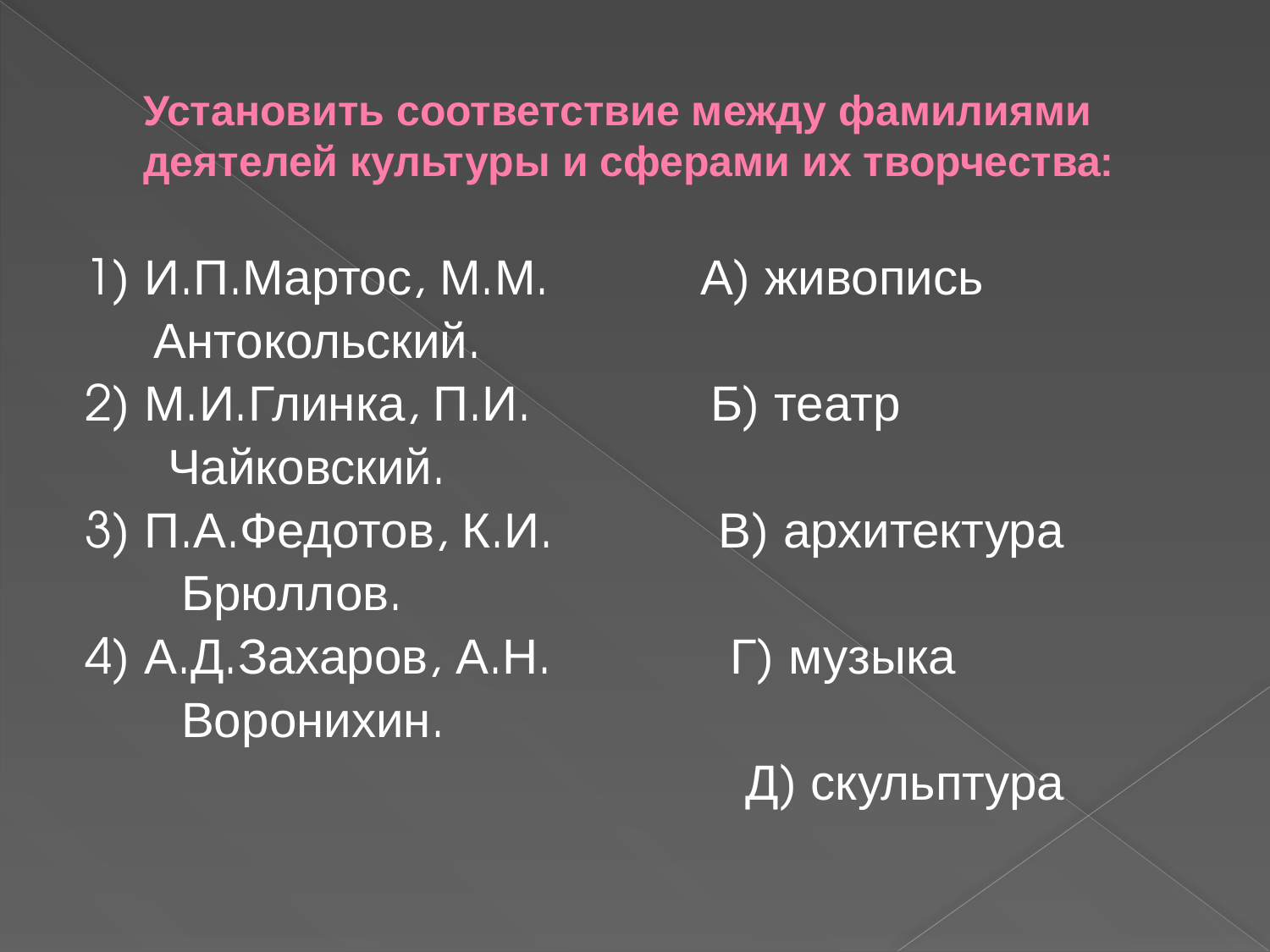

# Установить соответствие между фамилиями деятелей культуры и сферами их творчества:
1) И.П.Мартос, М.М.           А) живопись
     Антокольский.
2) М.И.Глинка, П.И.             Б) театр
      Чайковский.
3) П.А.Федотов, К.И.            В) архитектура
       Брюллов.
4) А.Д.Захаров, А.Н.             Г) музыка
       Воронихин.
                                                Д) скульптура